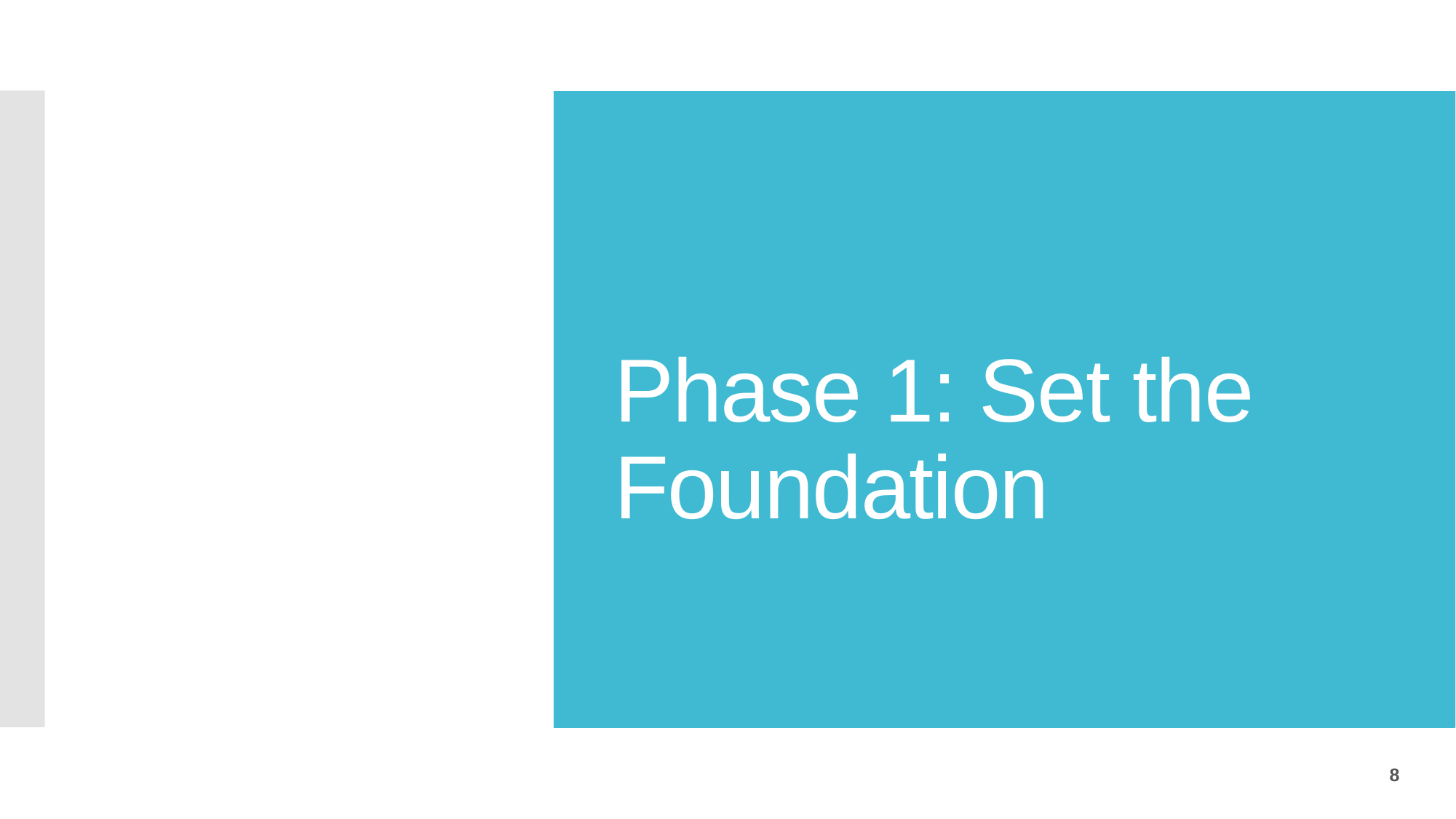

# Phase 1: Set the Foundation
8